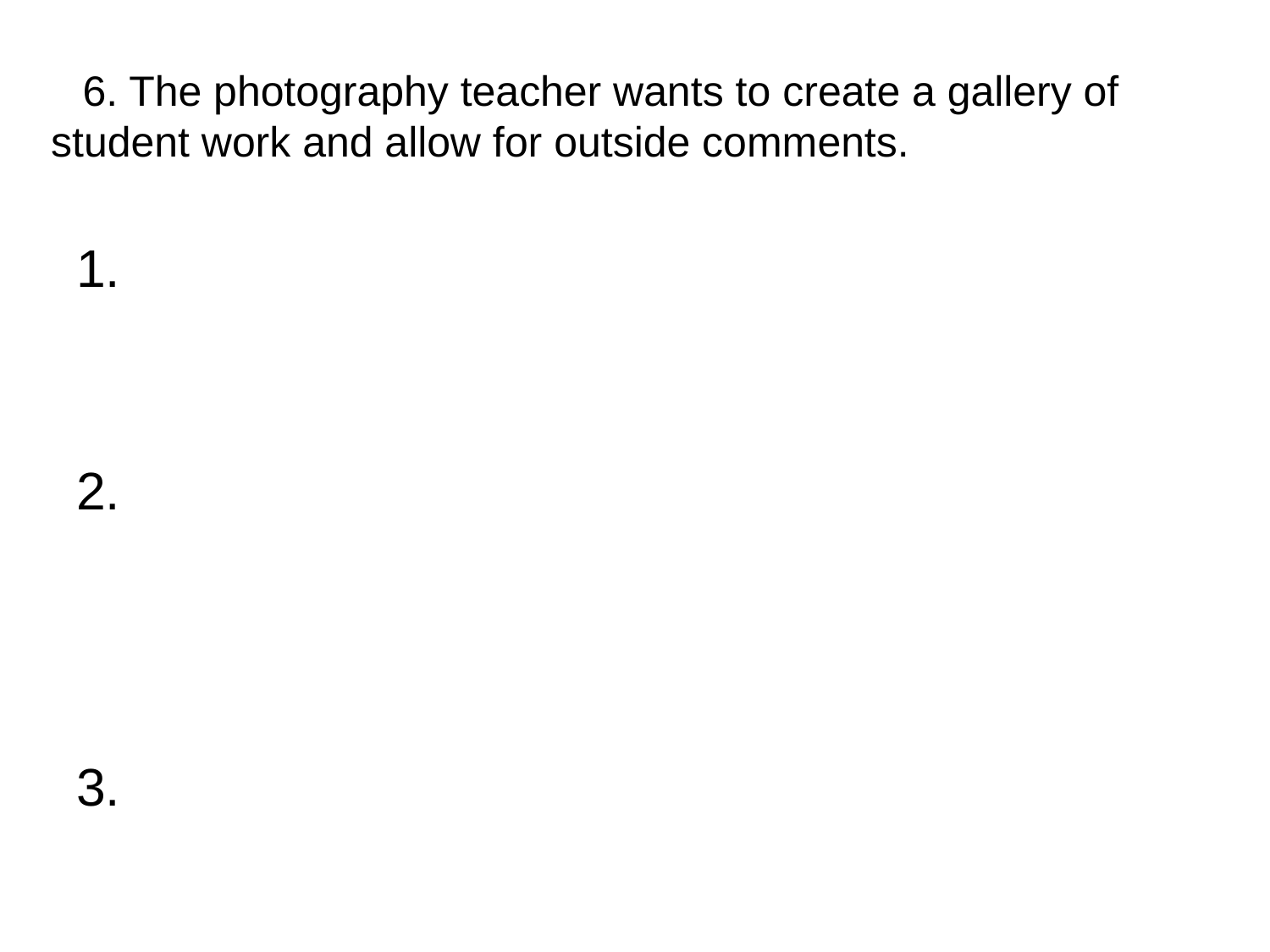

# 6. The photography teacher wants to create a gallery of student work and allow for outside comments.
1.

2.

3.